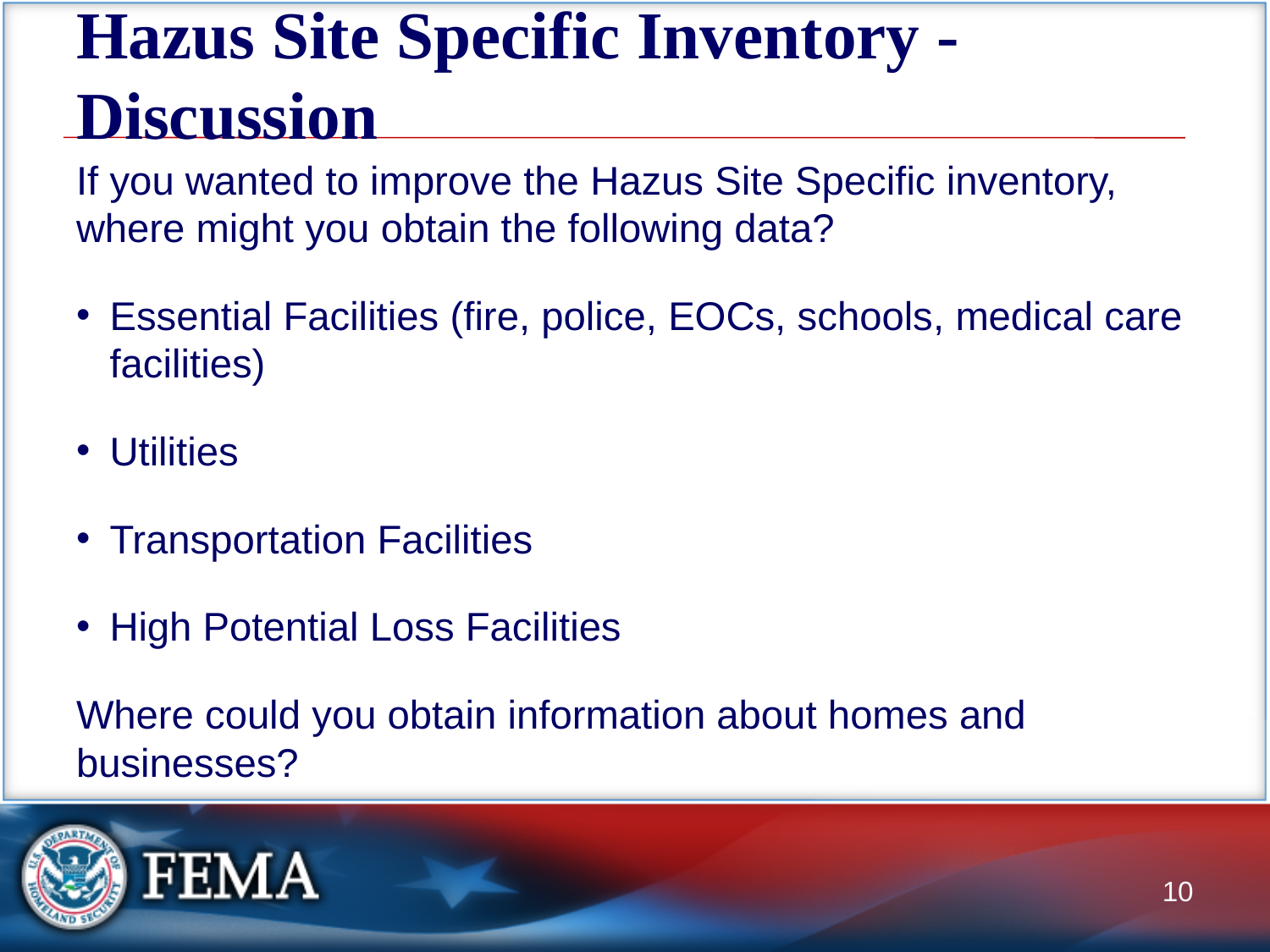

# Hazus Site Specific Inventory - Discussion
If you wanted to improve the Hazus Site Specific inventory, where might you obtain the following data?
Essential Facilities (fire, police, EOCs, schools, medical care facilities)
Utilities
Transportation Facilities
High Potential Loss Facilities
Where could you obtain information about homes and businesses?
10